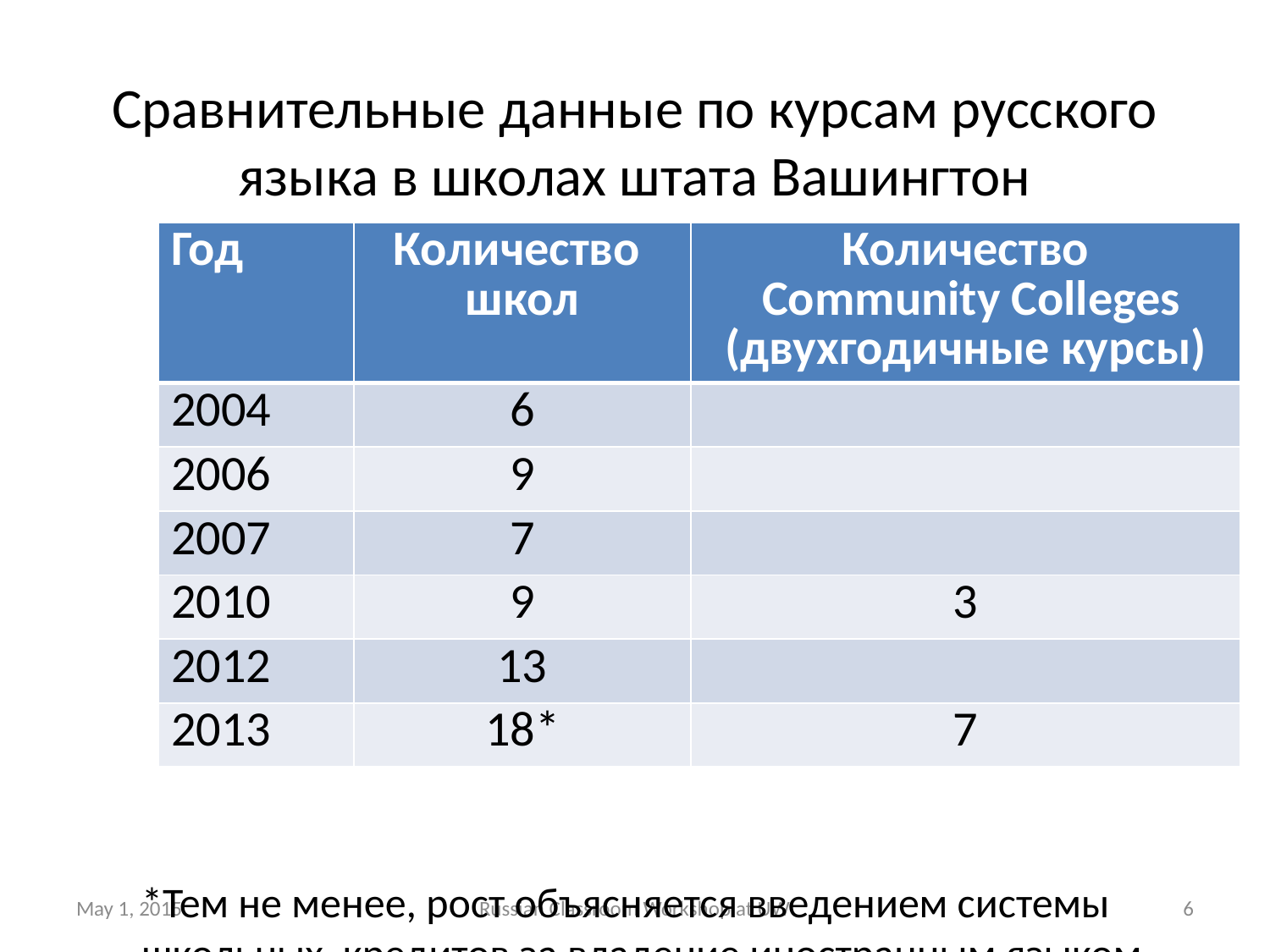

# Сравнительные данные по курсам русского языка в школах штата Вашингтон
| Год | Количество школ | Количество Community Colleges (двухгодичные курсы) |
| --- | --- | --- |
| 2004 | 6 |  |
| 2006 | 9 |  |
| 2007 | 7 |  |
| 2010 | 9 | 3 |
| 2012 | 13 |  |
| 2013 | 18\* | 7 |
*Тем не менее, рост объясняется введением системы школьных  кредитов за владение иностранным языком
May 1, 2015
Russian Classroom Workshop at UW
6